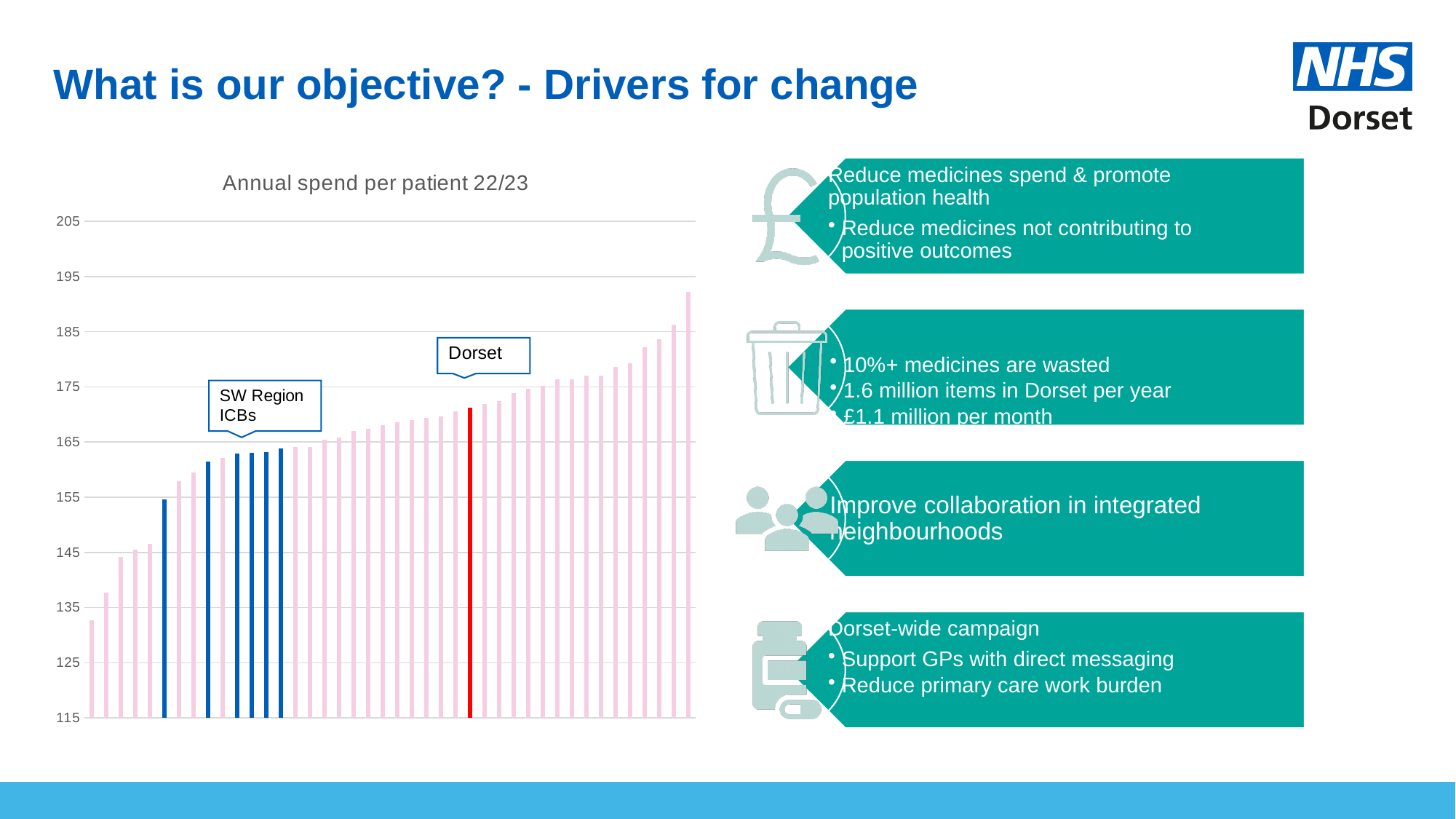

# What is our objective? - Drivers for change

### Chart: Annual spend per patient 22/23

| Category |  |
|---|---|
| NHS North West London ICB | 132.70880048102302 |
| NHS South East London ICB | 137.70365481229203 |
| NHS North Central London ICB | 144.14188924045615 |
| NHS South West London ICB | 145.5375372415464 |
| NHS North East London ICB | 146.57733058724085 |
| NHS Somerset ICB | 154.54193015184157 |
| NHS Derby and Derbyshire ICB | 157.85371278593522 |
| NHS Northamptonshire ICB | 159.49334534431253 |
| NHS Bristol, North Somerset and South Gloucestershire ICB | 161.41598437344814 |
| NHS Nottingham and Nottinghamshire ICB | 162.17468798082302 |
| NHS Bath and North East Somerset, Swindon and Wiltshire ICB | 162.86471578492836 |
| NHS Gloucestershire ICB | 163.03589778085657 |
| NHS Cornwall and The Isles Of Scilly ICB | 163.21918373064847 |
| NHS Devon ICB | 163.8476936613497 |
| NHS Bedfordshire, Luton and Milton Keynes ICB | 164.0647447477679 |
| NHS Buckinghamshire, Oxfordshire and Berkshire West ICB | 164.16626723360272 |
| NHS Norfolk and Waveney ICB | 165.42821434664606 |
| NHS Hertfordshire and West Essex ICB | 165.8893510208304 |
| NHS Shropshire, Telford and Wrekin ICB | 166.97200361965108 |
| NHS Cambridgeshire and Peterborough ICB | 167.35160103712082 |
| NHS Coventry and Warwickshire ICB | 168.11987137297345 |
| NHS Frimley ICB | 168.6478019859363 |
| NHS Surrey Heartlands ICB | 168.9900517938436 |
| NHS Mid and South Essex ICB | 169.35999294153018 |
| NHS Lancashire and South Cumbria ICB | 169.6780196418038 |
| NHS Herefordshire and Worcestershire ICB | 170.60676245539122 |
| NHS Dorset ICB | 171.26966667874996 |
| NHS Birmingham and Solihull ICB | 171.9088233351819 |
| NHS North East and North Cumbria ICB | 172.40671057941955 |
| NHS Leicester, Leicestershire and Rutland ICB | 173.89101813975745 |
| NHS South Yorkshire ICB | 174.63106496982408 |
| NHS Cheshire and Merseyside ICB | 175.24298157486842 |
| NHS Kent and Medway ICB | 176.3329775041175 |
| NHS West Yorkshire ICB | 176.35942010810166 |
| NHS Humber and North Yorkshire ICB | 177.0238323871207 |
| NHS Suffolk and North East Essex ICB | 177.06302052716285 |
| NHS Hampshire and Isle Of Wight ICB | 178.65346654966737 |
| NHS Greater Manchester ICB | 179.31564726376982 |
| NHS Sussex ICB | 182.24539889087444 |
| NHS Black Country ICB | 183.67328435600672 |
| NHS Staffordshire and Stoke-on-Trent ICB | 186.31080562047902 |
| NHS Lincolnshire ICB | 192.27534393109696 |
Reduce medicines spend & promote population health
Reduce medicines not contributing to positive outcomes

10%+ medicines are wasted
1.6 million items in Dorset per year
£1.1 million per month
Improve collaboration in integrated neighbourhoods
Dorset-wide campaign
Support GPs with direct messaging
Reduce primary care work burden